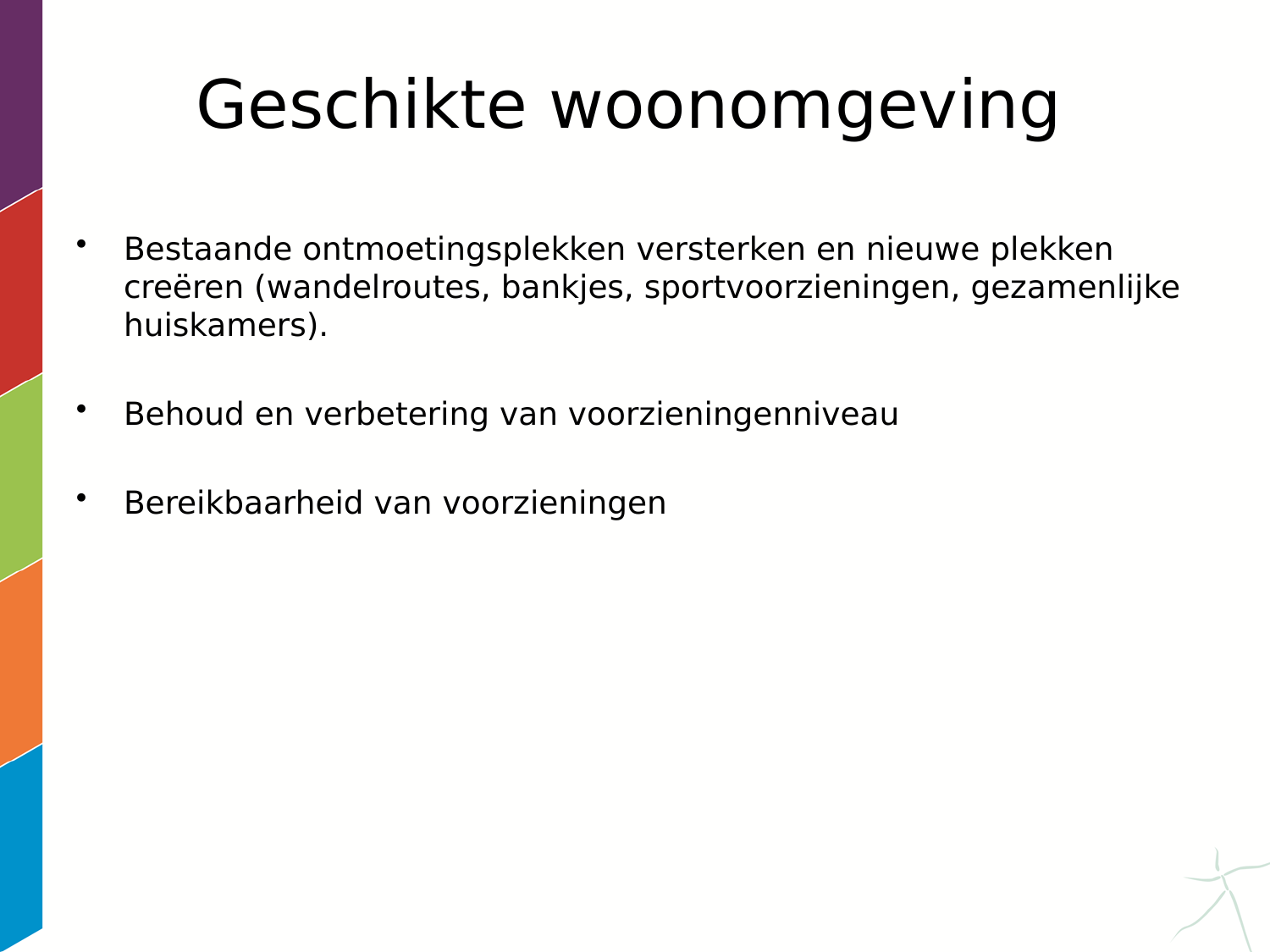

# Geschikte woonomgeving
Bestaande ontmoetingsplekken versterken en nieuwe plekken creëren (wandelroutes, bankjes, sportvoorzieningen, gezamenlijke huiskamers).

Behoud en verbetering van voorzieningenniveau

Bereikbaarheid van voorzieningen